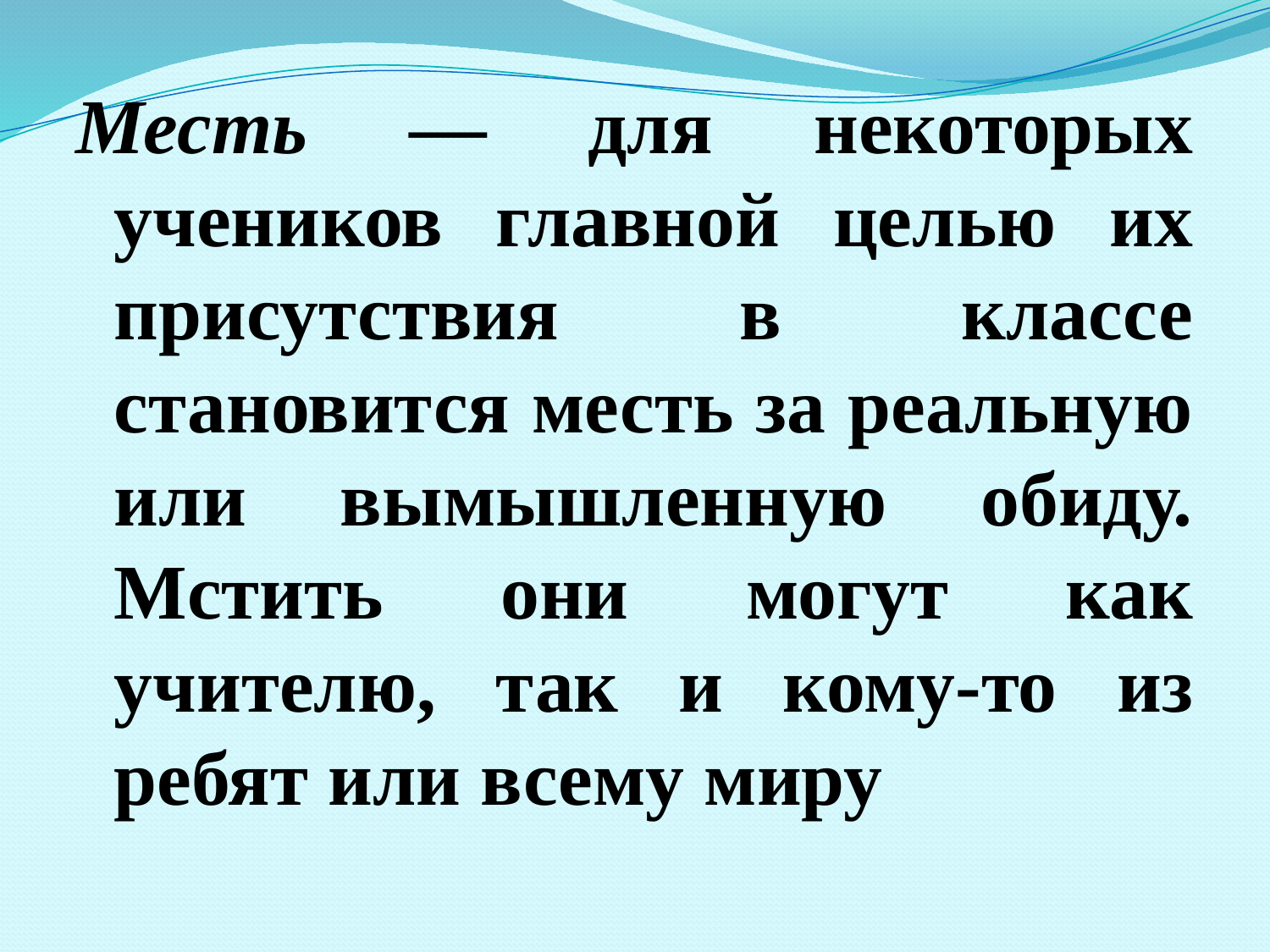

Месть — для некоторых учеников главной целью их присутствия в классе становится месть за реальную или вымышленную обиду. Мстить они могут как учителю, так и кому-то из ребят или всему миру
#